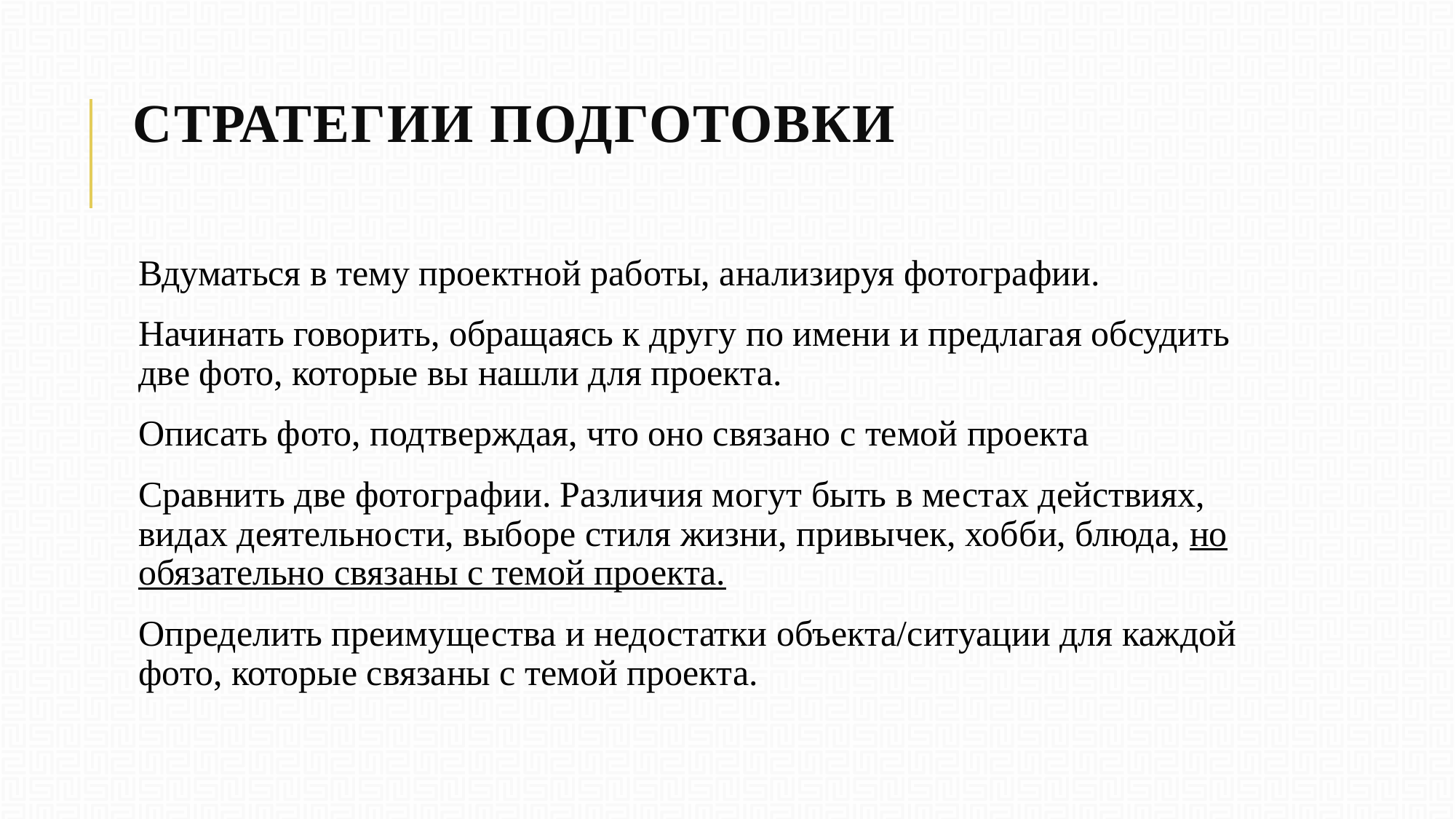

# Стратегии подготовки
Вдуматься в тему проектной работы, анализируя фотографии.
Начинать говорить, обращаясь к другу по имени и предлагая обсудить две фото, которые вы нашли для проекта.
Описать фото, подтверждая, что оно связано с темой проекта
Сравнить две фотографии. Различия могут быть в местах действиях, видах деятельности, выборе стиля жизни, привычек, хобби, блюда, но обязательно связаны с темой проекта.
Определить преимущества и недостатки объекта/ситуации для каждой фото, которые связаны с темой проекта.